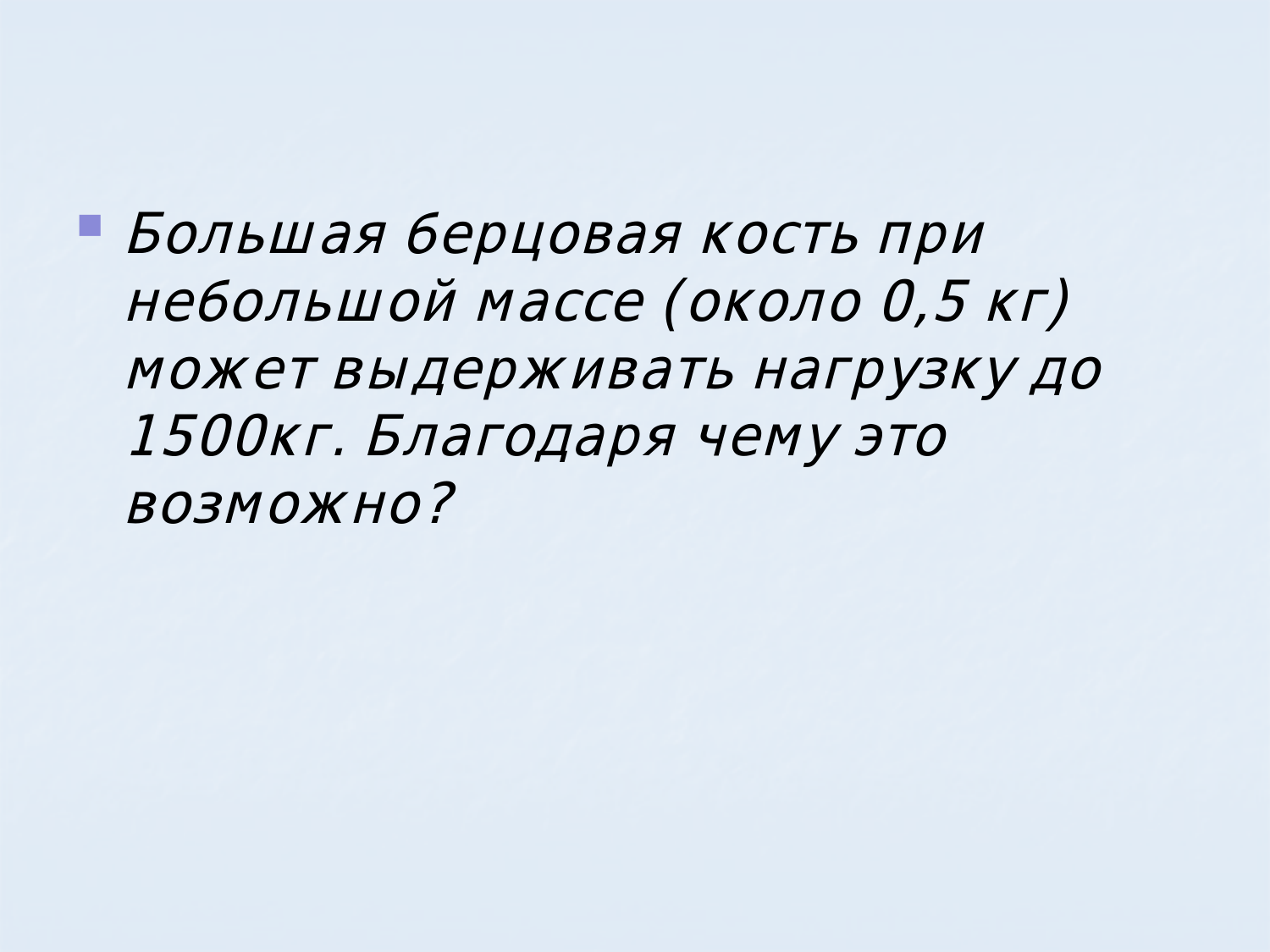

Большая берцовая кость при небольшой массе (около 0,5 кг) может выдерживать нагрузку до 1500кг. Благодаря чему это возможно?